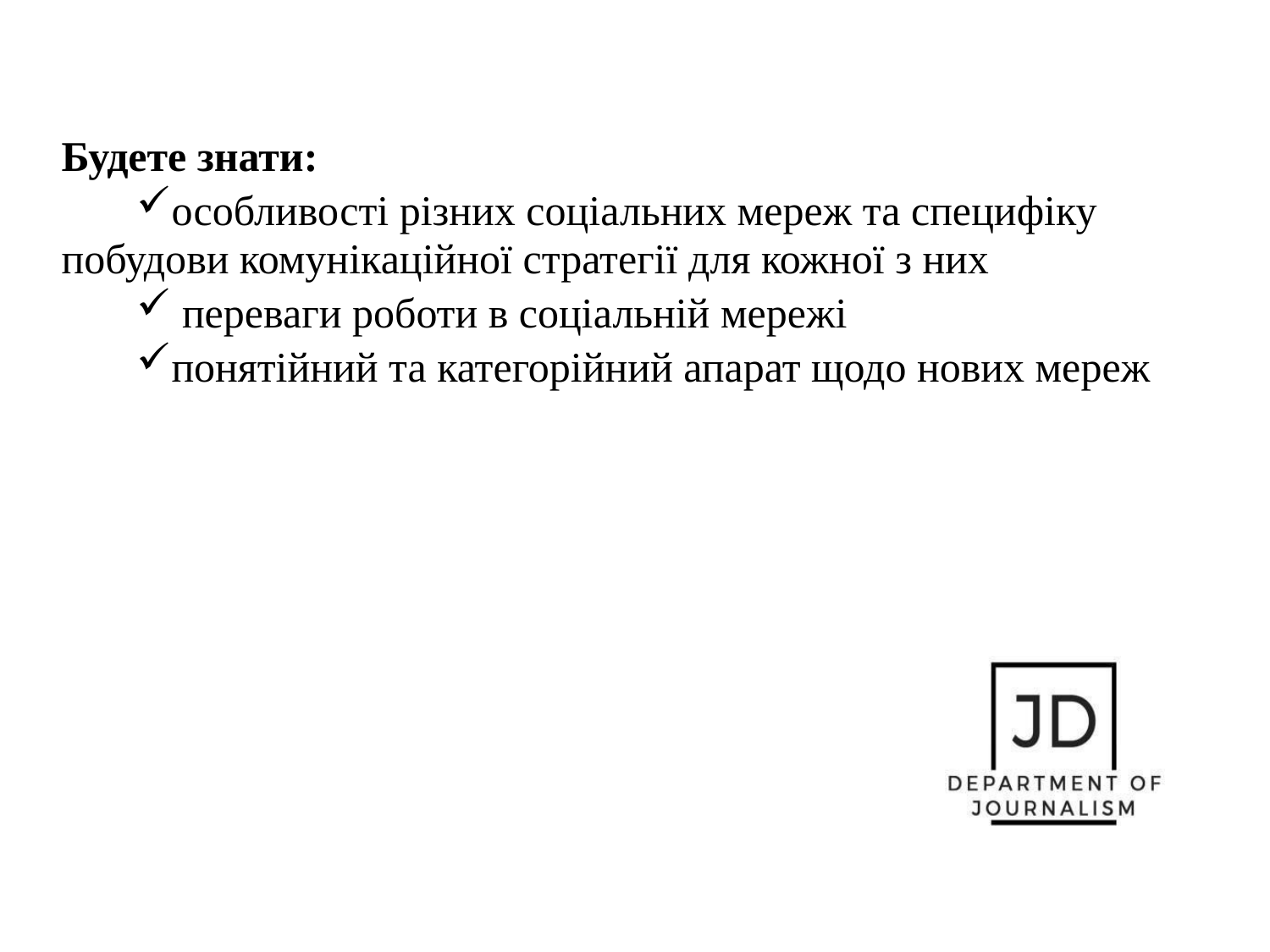

Будете знати:
особливості різних соціальних мереж та специфіку побудови комунікаційної стратегії для кожної з них
 переваги роботи в соціальній мережі
понятійний та категорійний апарат щодо нових мереж